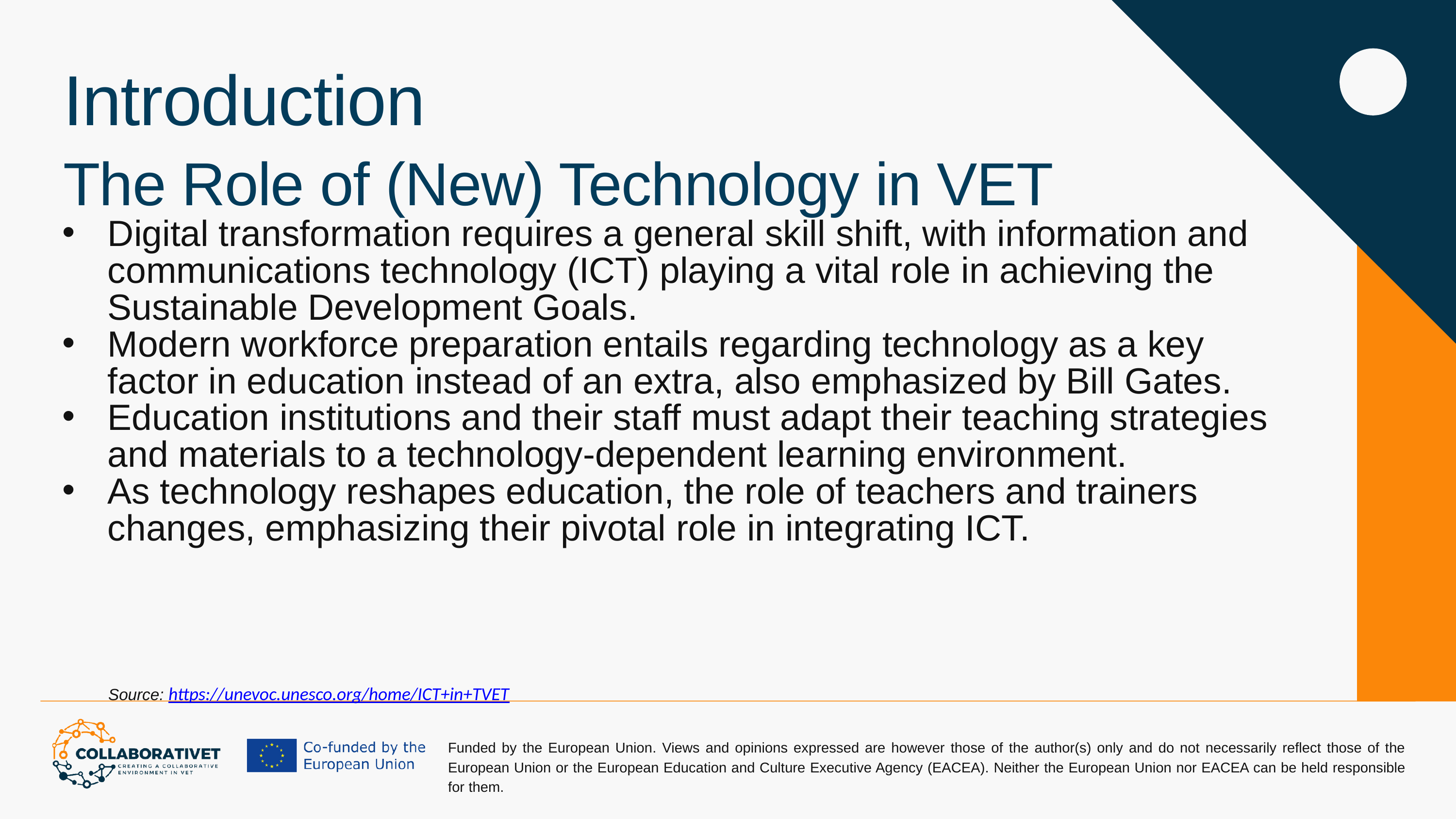

Introduction
The Role of (New) Technology in VET
Digital transformation requires a general skill shift, with information and communications technology (ICT) playing a vital role in achieving the Sustainable Development Goals.
Modern workforce preparation entails regarding technology as a key factor in education instead of an extra, also emphasized by Bill Gates.
Education institutions and their staff must adapt their teaching strategies and materials to a technology-dependent learning environment.
As technology reshapes education, the role of teachers and trainers changes, emphasizing their pivotal role in integrating ICT.

Source: https://unevoc.unesco.org/home/ICT+in+TVET

Funded by the European Union. Views and opinions expressed are however those of the author(s) only and do not necessarily reflect those of the European Union or the European Education and Culture Executive Agency (EACEA). Neither the European Union nor EACEA can be held responsible for them.